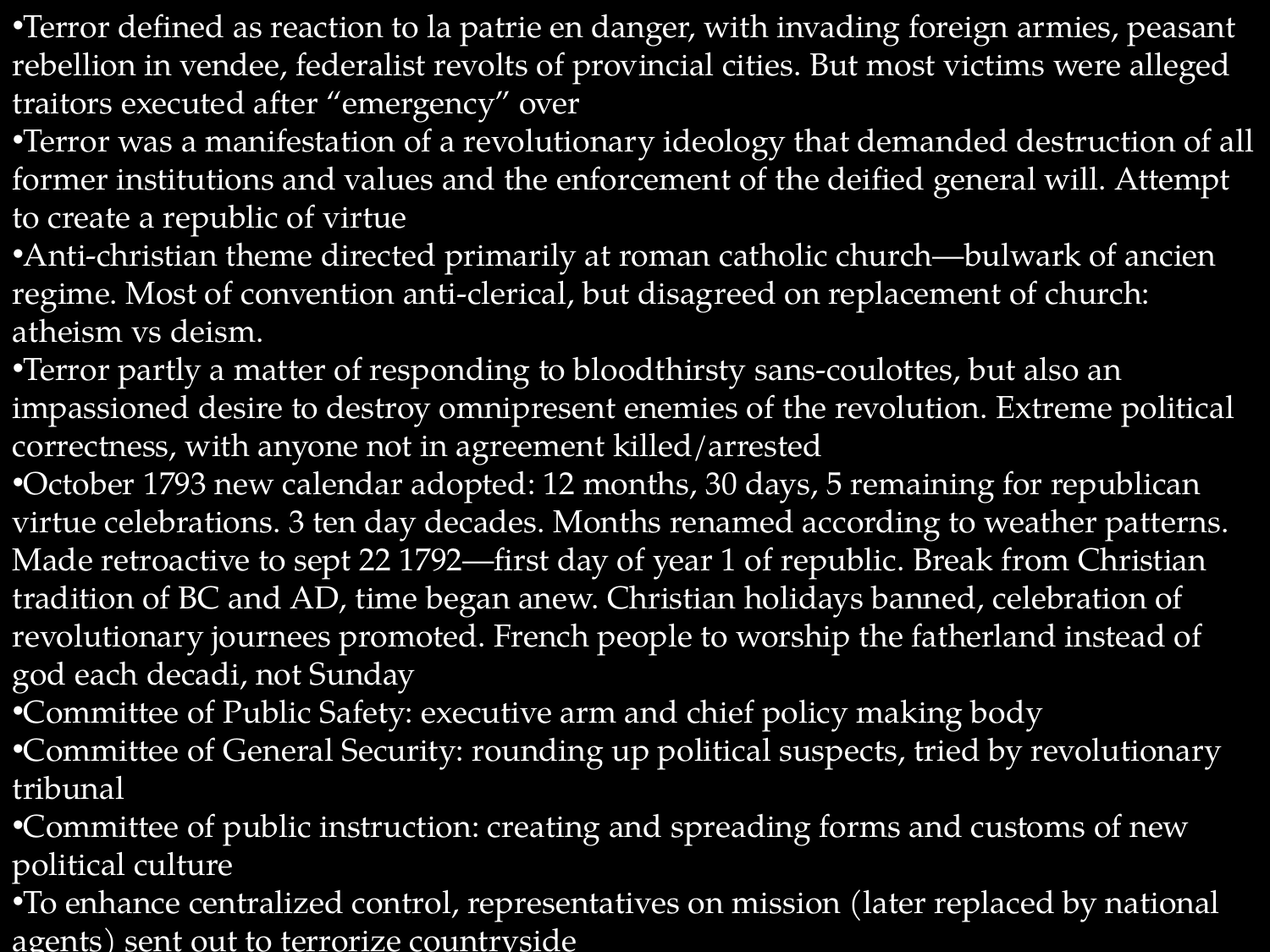

Terror defined as reaction to la patrie en danger, with invading foreign armies, peasant rebellion in vendee, federalist revolts of provincial cities. But most victims were alleged traitors executed after “emergency” over
Terror was a manifestation of a revolutionary ideology that demanded destruction of all former institutions and values and the enforcement of the deified general will. Attempt to create a republic of virtue
Anti-christian theme directed primarily at roman catholic church—bulwark of ancien regime. Most of convention anti-clerical, but disagreed on replacement of church: atheism vs deism.
Terror partly a matter of responding to bloodthirsty sans-coulottes, but also an impassioned desire to destroy omnipresent enemies of the revolution. Extreme political correctness, with anyone not in agreement killed/arrested
October 1793 new calendar adopted: 12 months, 30 days, 5 remaining for republican virtue celebrations. 3 ten day decades. Months renamed according to weather patterns. Made retroactive to sept 22 1792—first day of year 1 of republic. Break from Christian tradition of BC and AD, time began anew. Christian holidays banned, celebration of revolutionary journees promoted. French people to worship the fatherland instead of god each decadi, not Sunday
Committee of Public Safety: executive arm and chief policy making body
Committee of General Security: rounding up political suspects, tried by revolutionary tribunal
Committee of public instruction: creating and spreading forms and customs of new political culture
To enhance centralized control, representatives on mission (later replaced by national agents) sent out to terrorize countryside